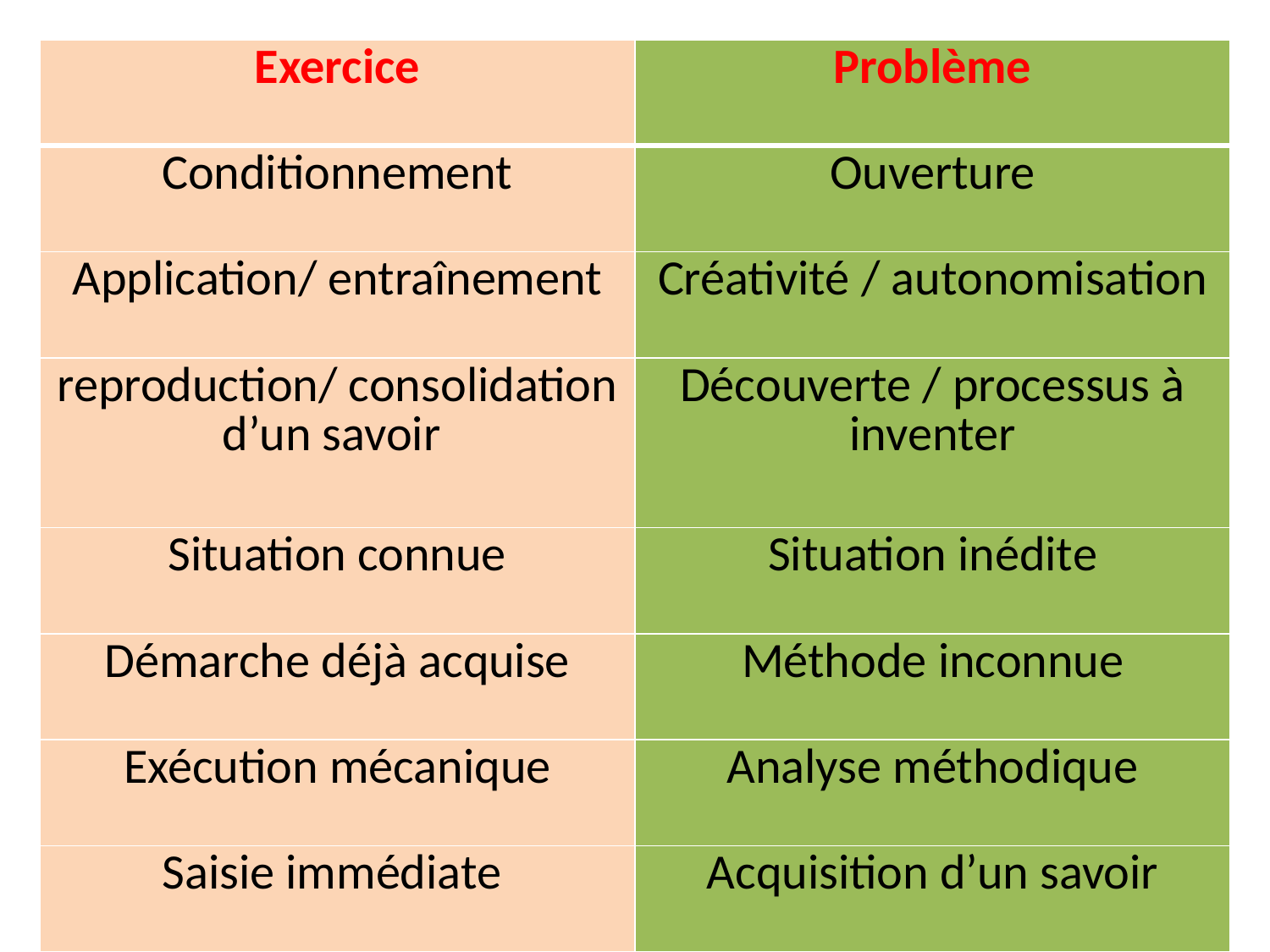

| Exercice | Problème |
| --- | --- |
| Conditionnement | Ouverture |
| Application/ entraînement | Créativité / autonomisation |
| reproduction/ consolidation d’un savoir | Découverte / processus à inventer |
| Situation connue | Situation inédite |
| Démarche déjà acquise | Méthode inconnue |
| Exécution mécanique | Analyse méthodique |
| Saisie immédiate | Acquisition d’un savoir |